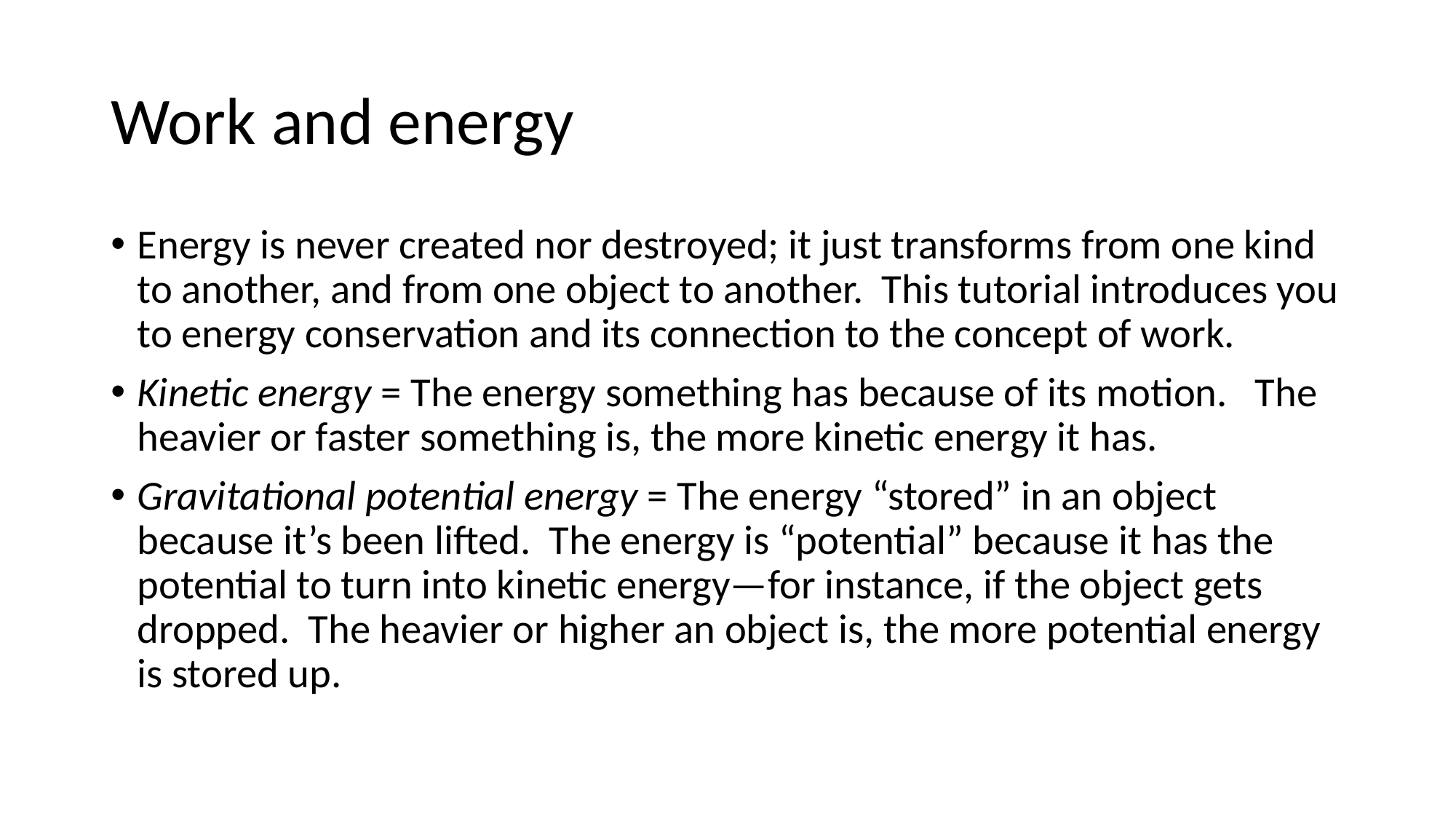

# Work and energy
Energy is never created nor destroyed; it just transforms from one kind to another, and from one object to another.  This tutorial introduces you to energy conservation and its connection to the concept of work.
Kinetic energy = The energy something has because of its motion.   The heavier or faster something is, the more kinetic energy it has.
Gravitational potential energy = The energy “stored” in an object because it’s been lifted.  The energy is “potential” because it has the potential to turn into kinetic energy—for instance, if the object gets dropped.  The heavier or higher an object is, the more potential energy is stored up.